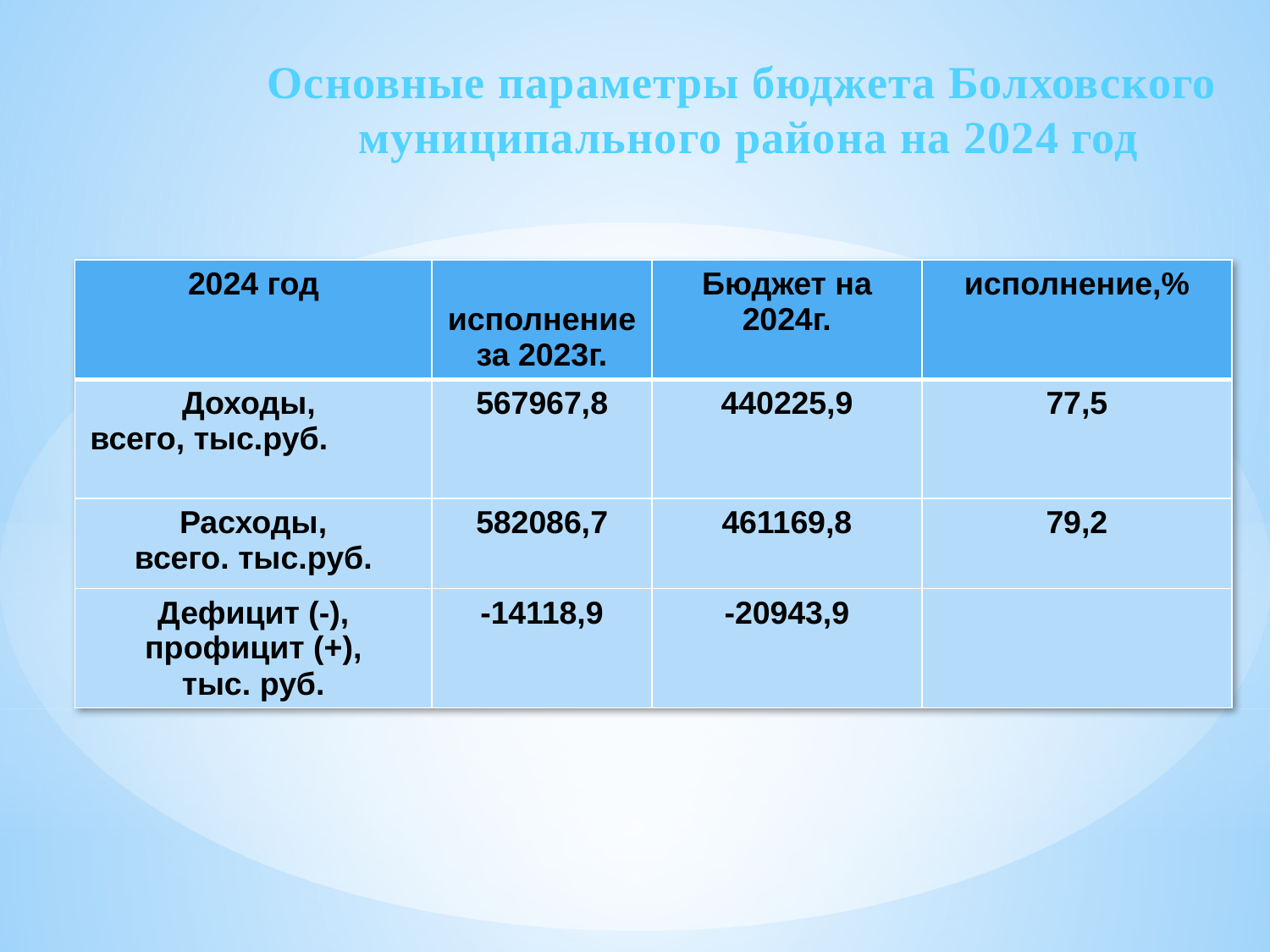

Основные параметры бюджета Болховского  муниципального района на 2024 год
| 2024 год | исполнение за 2023г. | Бюджет на 2024г. | исполнение,% |
| --- | --- | --- | --- |
| Доходы, всего, тыс.руб. | 567967,8 | 440225,9 | 77,5 |
| Расходы, всего. тыс.руб. | 582086,7 | 461169,8 | 79,2 |
| Дефицит (-), профицит (+), тыс. руб. | -14118,9 | -20943,9 |  |